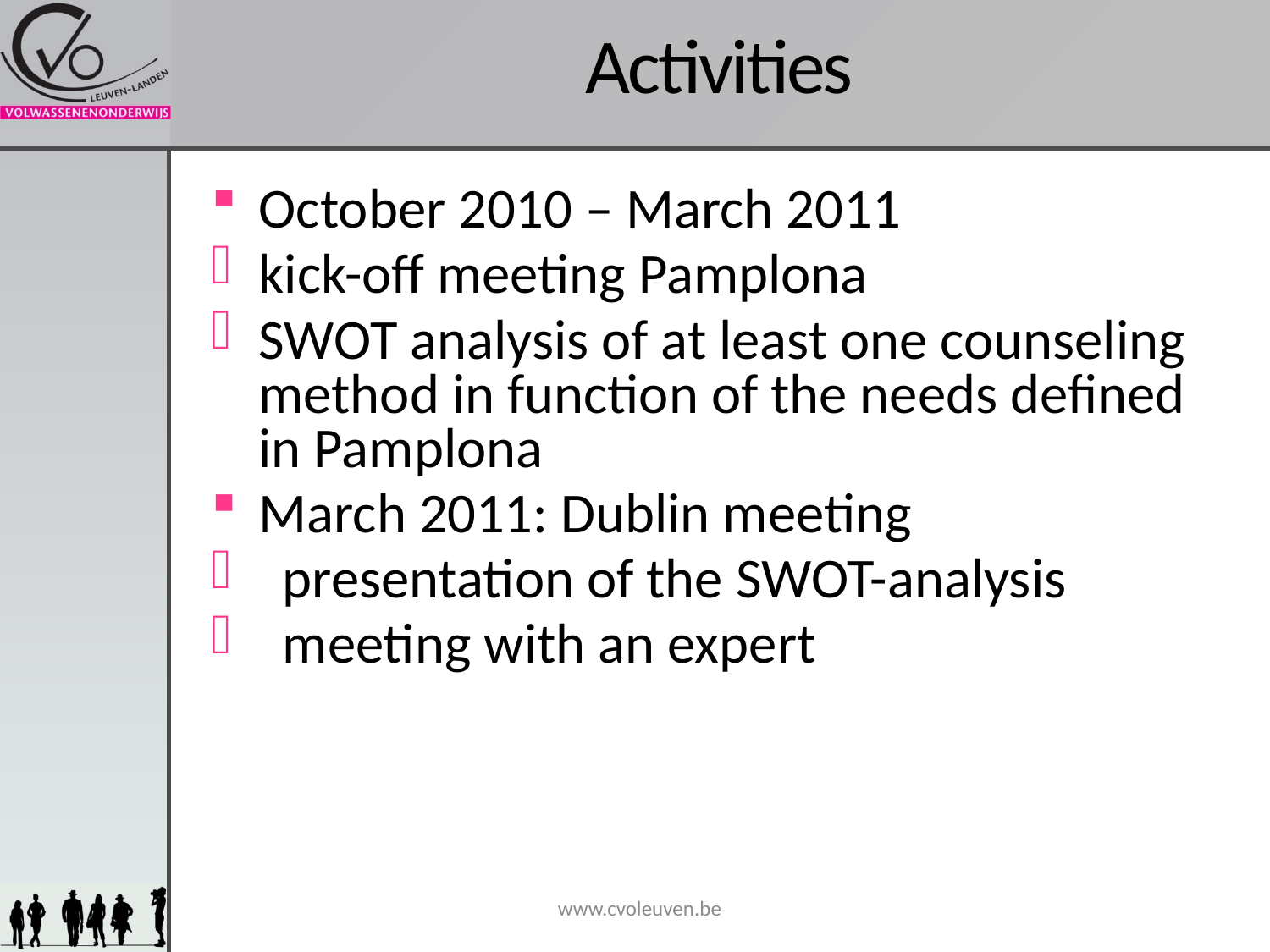

# Activities
October 2010 – March 2011
kick-off meeting Pamplona
SWOT analysis of at least one counseling method in function of the needs defined in Pamplona
March 2011: Dublin meeting
presentation of the SWOT-analysis
meeting with an expert

www.cvoleuven.be